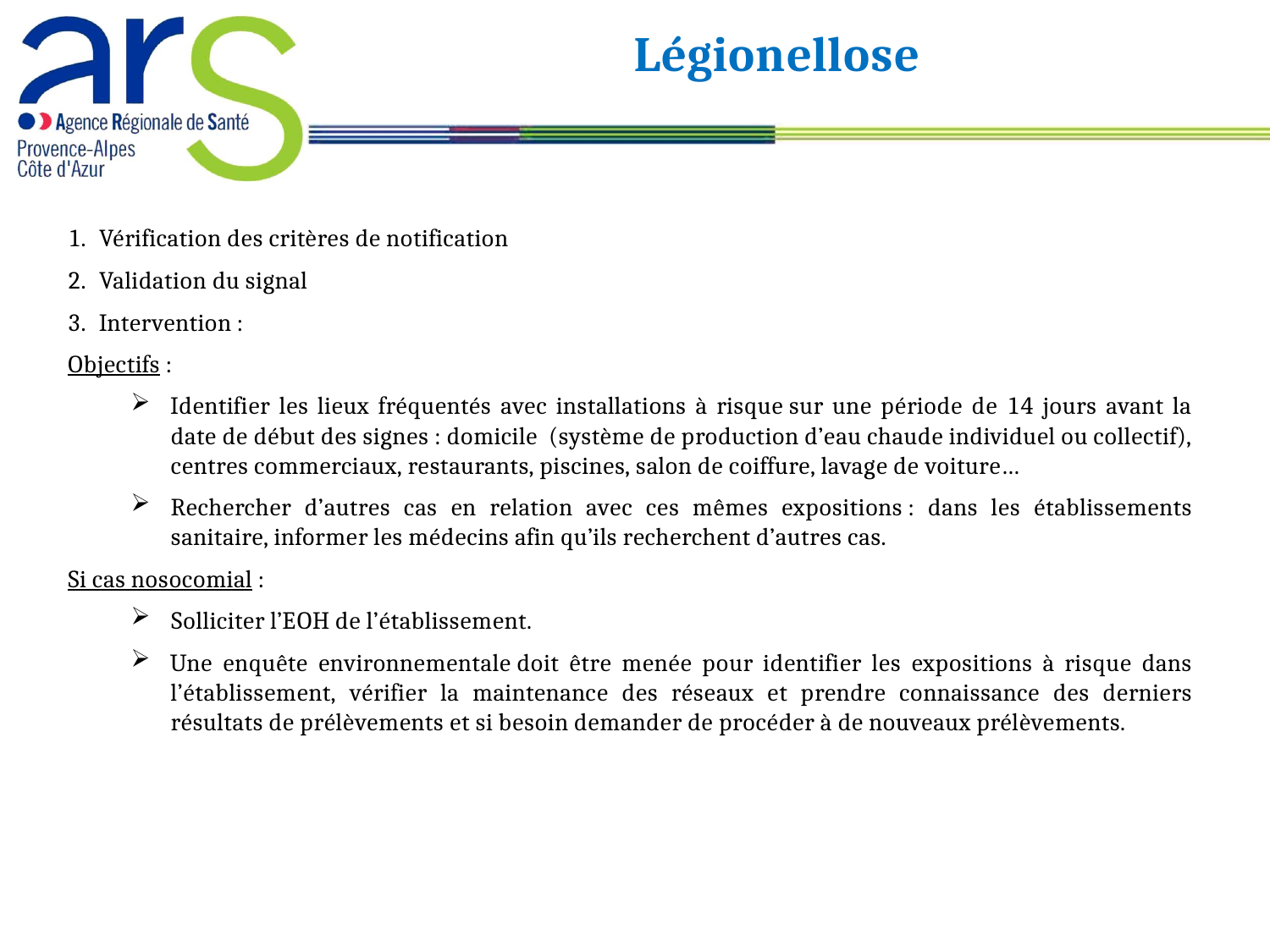

Légionellose
Vérification des critères de notification
Validation du signal
Intervention :
Objectifs :
Identifier les lieux fréquentés avec installations à risque sur une période de 14 jours avant la date de début des signes : domicile  (système de production d’eau chaude individuel ou collectif), centres commerciaux, restaurants, piscines, salon de coiffure, lavage de voiture…
Rechercher d’autres cas en relation avec ces mêmes expositions : dans les établissements sanitaire, informer les médecins afin qu’ils recherchent d’autres cas.
Si cas nosocomial :
Solliciter l’EOH de l’établissement.
Une enquête environnementale doit être menée pour identifier les expositions à risque dans l’établissement, vérifier la maintenance des réseaux et prendre connaissance des derniers résultats de prélèvements et si besoin demander de procéder à de nouveaux prélèvements.